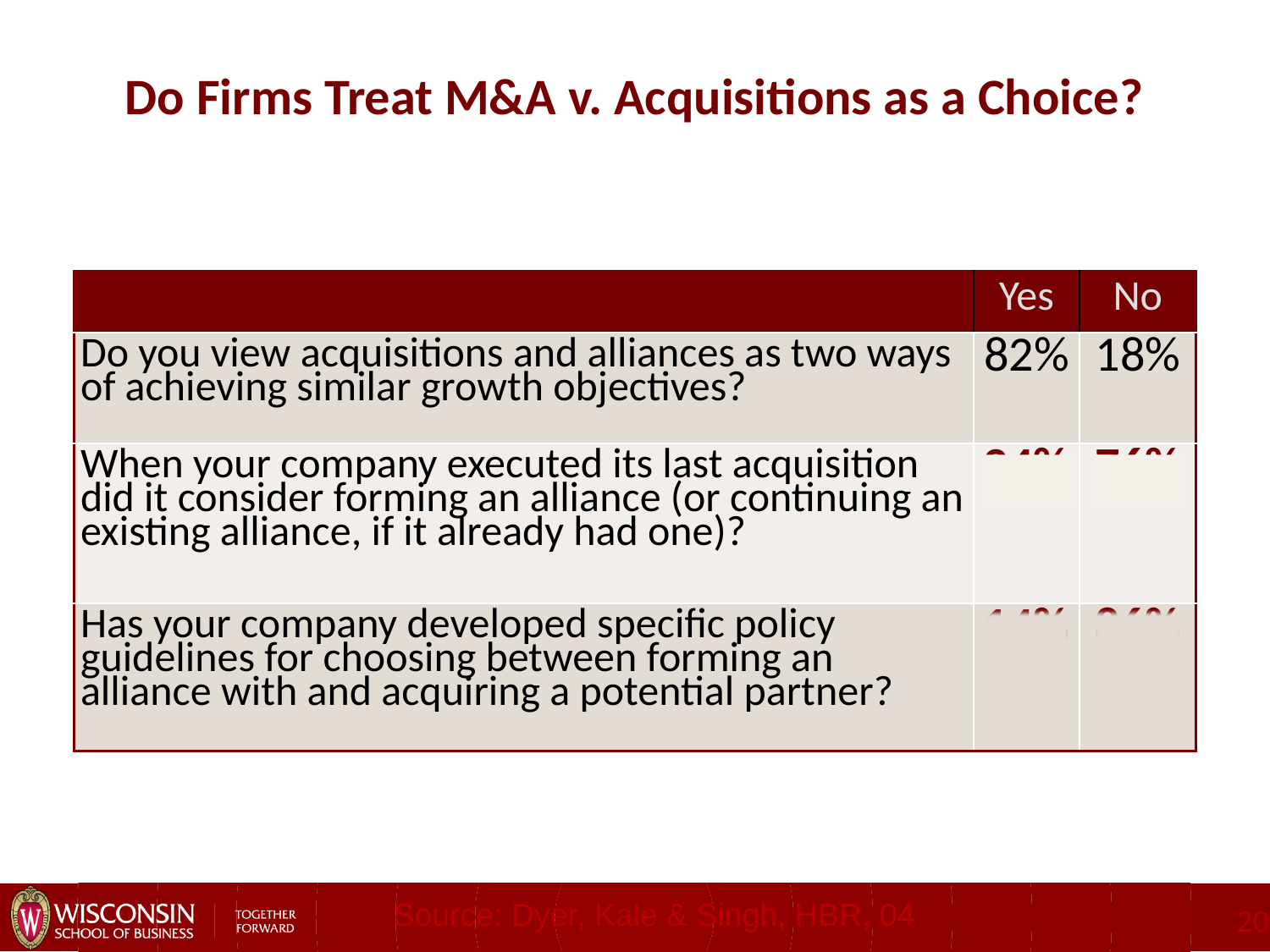

# Do Firms Treat M&A v. Acquisitions as a Choice?
|  | Yes | No |
| --- | --- | --- |
| Do you view acquisitions and alliances as two ways of achieving similar growth objectives? | 82% | 18% |
| When your company executed its last acquisition did it consider forming an alliance (or continuing an existing alliance, if it already had one)? | 24% | 76% |
| Has your company developed specific policy guidelines for choosing between forming an alliance with and acquiring a potential partner? | 14% | 86% |

Source: Dyer, Kale & Singh, HBR, 04